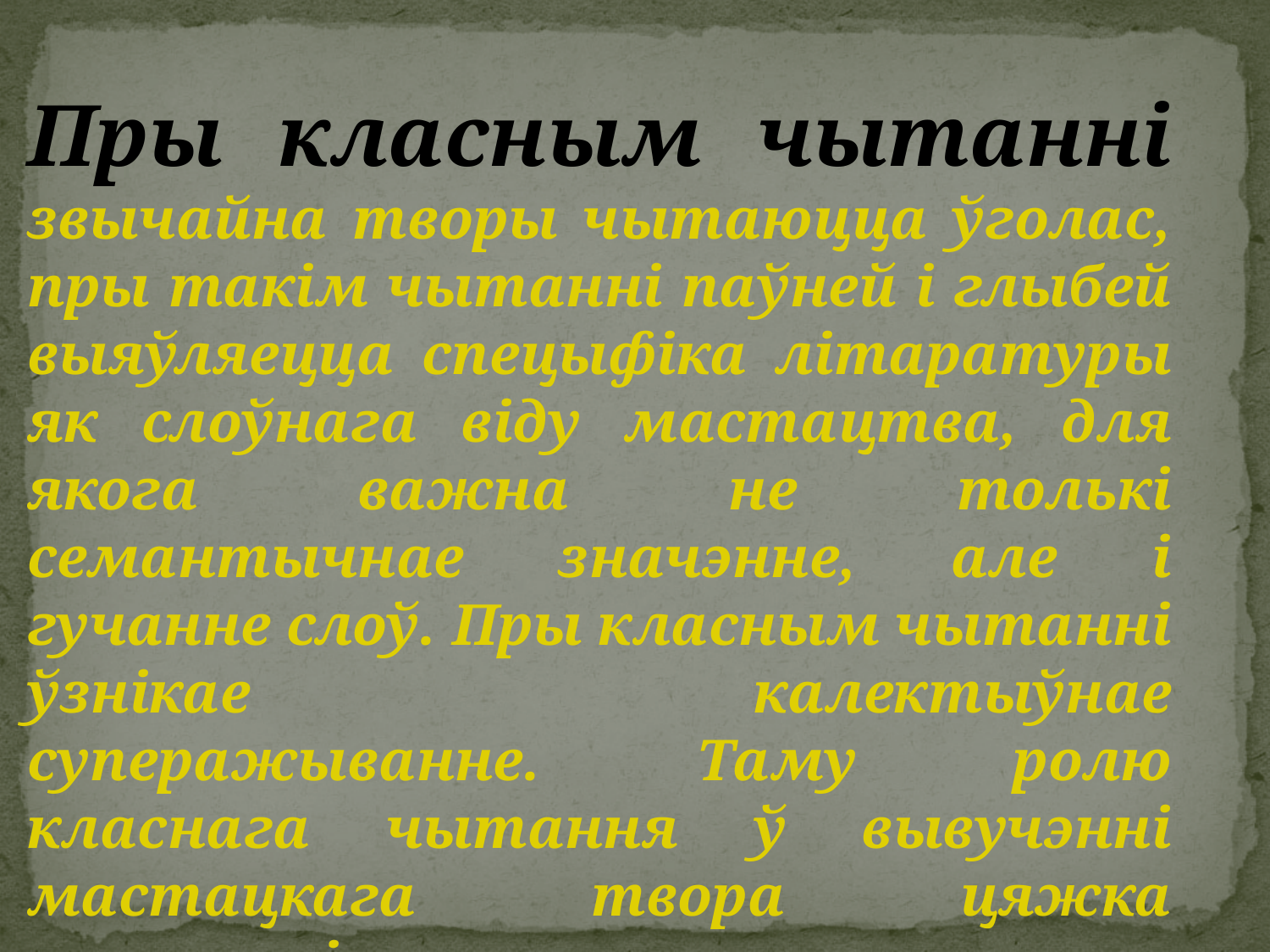

#
Пры класным чытанні звычайна творы чытаюцца ўголас, пры такім чытанні паўней і глыбей выяўляецца спецыфіка літаратуры як слоўнага віду мастацтва, для якога важна не толькі семантычнае значэнне, але і гучанне слоў. Пры класным чытанні ўзнікае калектыўнае суперажыванне. Таму ролю класнага чытання ў вывучэнні мастацкага твора цяжка пераацаніць.